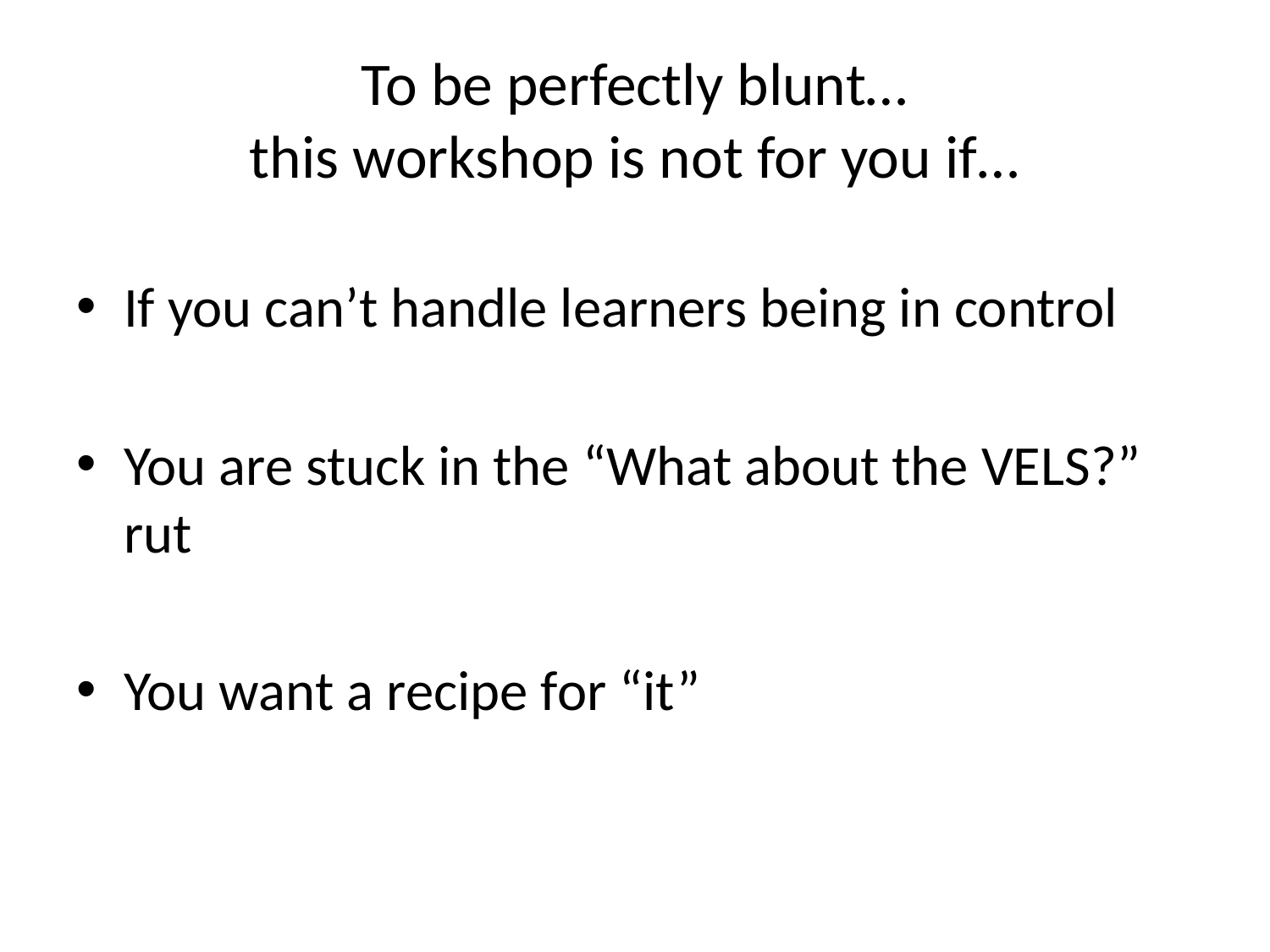

# To be perfectly blunt… this workshop is not for you if…
If you can’t handle learners being in control

You are stuck in the “What about the VELS?” rut

You want a recipe for “it”